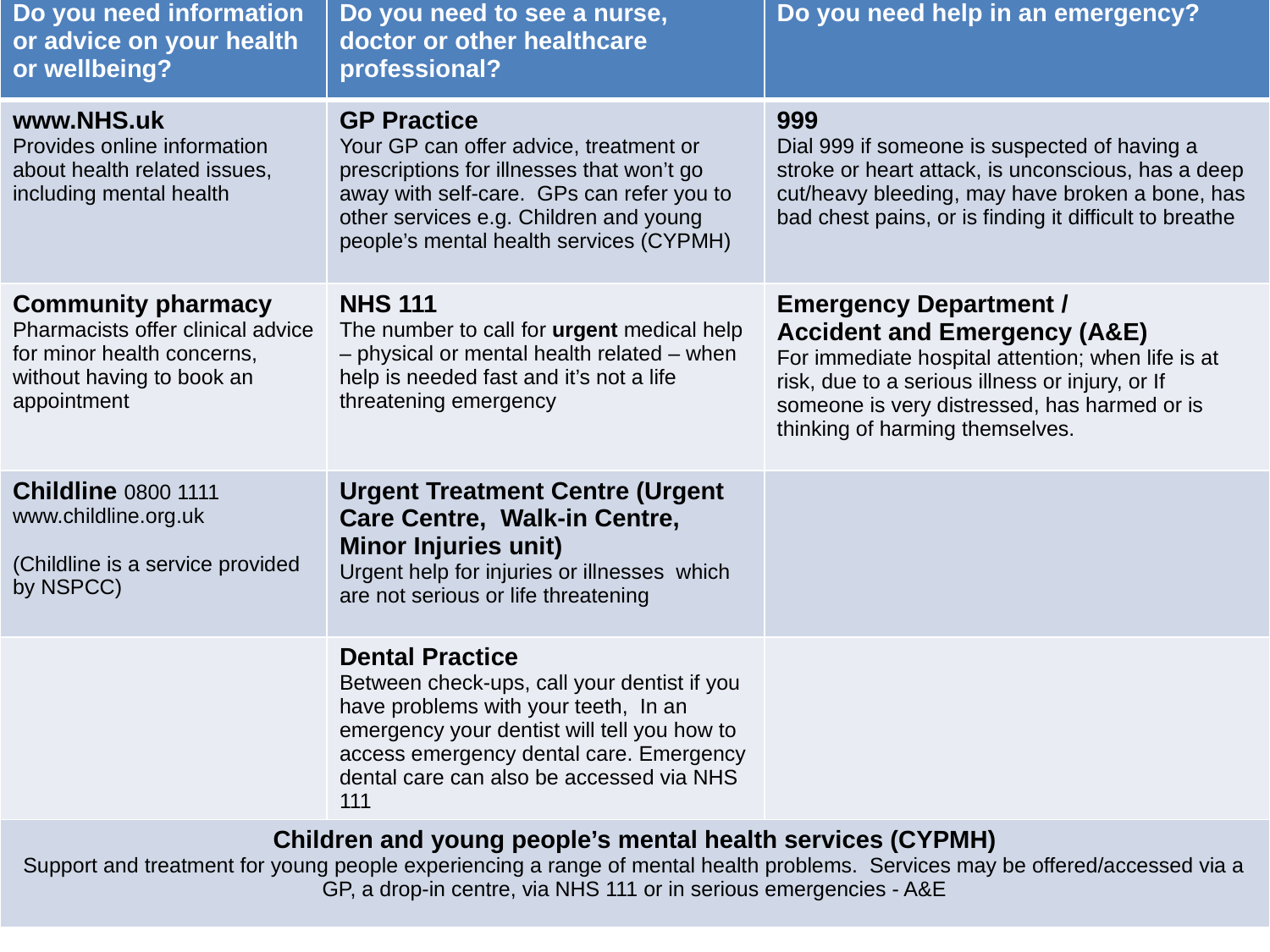

| Do you need information or advice on your health or wellbeing? | Do you need to see a nurse, doctor or other healthcare professional? | Do you need help in an emergency? |
| --- | --- | --- |
| www.NHS.uk Provides online information about health related issues, including mental health | GP Practice Your GP can offer advice, treatment or prescriptions for illnesses that won’t go away with self-care. GPs can refer you to other services e.g. Children and young people’s mental health services (CYPMH) | 999 Dial 999 if someone is suspected of having a stroke or heart attack, is unconscious, has a deep cut/heavy bleeding, may have broken a bone, has bad chest pains, or is finding it difficult to breathe |
| Community pharmacy Pharmacists offer clinical advice for minor health concerns, without having to book an appointment | NHS 111 The number to call for urgent medical help – physical or mental health related – when help is needed fast and it’s not a life threatening emergency | Emergency Department / Accident and Emergency (A&E) For immediate hospital attention; when life is at risk, due to a serious illness or injury, or If someone is very distressed, has harmed or is thinking of harming themselves. |
| Childline 0800 1111 www.childline.org.uk (Childline is a service provided by NSPCC) | Urgent Treatment Centre (Urgent Care Centre, Walk-in Centre, Minor Injuries unit) Urgent help for injuries or illnesses which are not serious or life threatening |  |
|  | Dental Practice Between check-ups, call your dentist if you have problems with your teeth, In an emergency your dentist will tell you how to access emergency dental care. Emergency dental care can also be accessed via NHS 111 |  |
| Children and young people’s mental health services (CYPMH) Support and treatment for young people experiencing a range of mental health problems. Services may be offered/accessed via a GP, a drop-in centre, via NHS 111 or in serious emergencies - A&E |  |  |